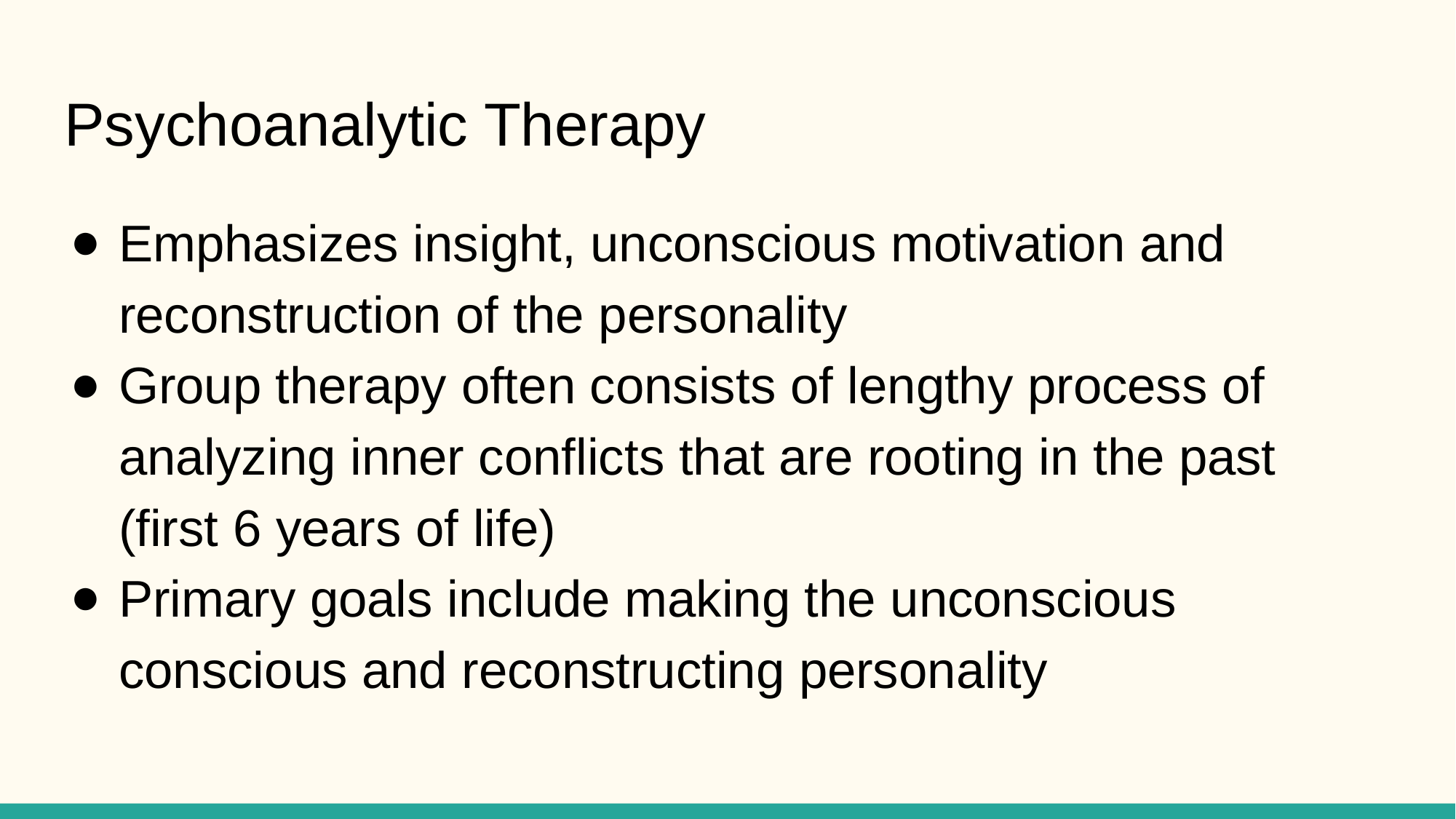

# Psychoanalytic Therapy
Emphasizes insight, unconscious motivation and reconstruction of the personality
Group therapy often consists of lengthy process of analyzing inner conflicts that are rooting in the past (first 6 years of life)
Primary goals include making the unconscious conscious and reconstructing personality